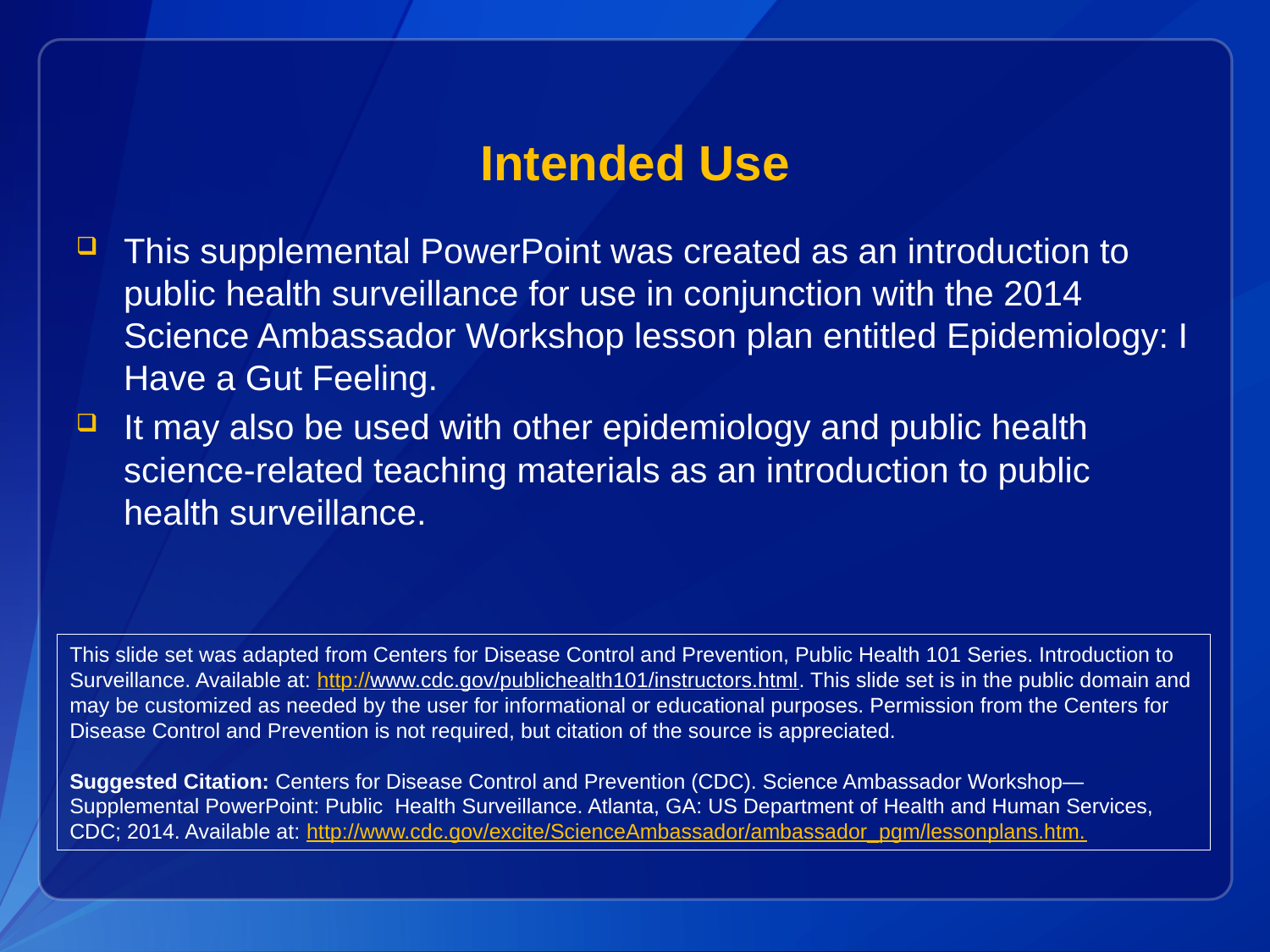

# Intended Use
This supplemental PowerPoint was created as an introduction to public health surveillance for use in conjunction with the 2014 Science Ambassador Workshop lesson plan entitled Epidemiology: I Have a Gut Feeling.
It may also be used with other epidemiology and public health science-related teaching materials as an introduction to public health surveillance.
This slide set was adapted from Centers for Disease Control and Prevention, Public Health 101 Series. Introduction to Surveillance. Available at: http://www.cdc.gov/publichealth101/instructors.html. This slide set is in the public domain and may be customized as needed by the user for informational or educational purposes. Permission from the Centers for Disease Control and Prevention is not required, but citation of the source is appreciated.

Suggested Citation: Centers for Disease Control and Prevention (CDC). Science Ambassador Workshop—Supplemental PowerPoint: Public  Health Surveillance. Atlanta, GA: US Department of Health and Human Services, CDC; 2014. Available at: http://www.cdc.gov/excite/ScienceAmbassador/ambassador_pgm/lessonplans.htm.